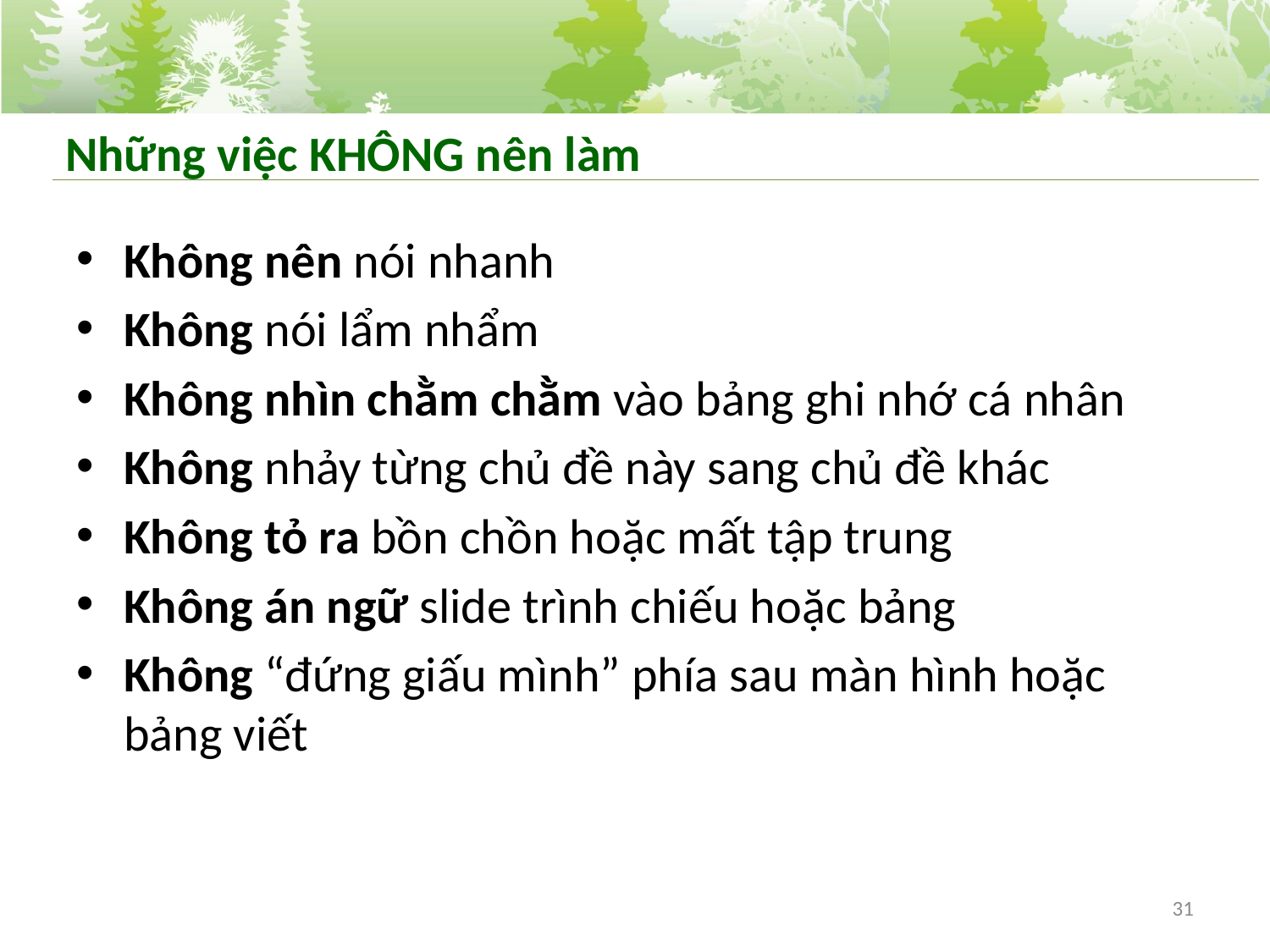

# Những việc KHÔNG nên làm
Không nên nói nhanh
Không nói lẩm nhẩm
Không nhìn chằm chằm vào bảng ghi nhớ cá nhân
Không nhảy từng chủ đề này sang chủ đề khác
Không tỏ ra bồn chồn hoặc mất tập trung
Không án ngữ slide trình chiếu hoặc bảng
Không “đứng giấu mình” phía sau màn hình hoặc bảng viết

31